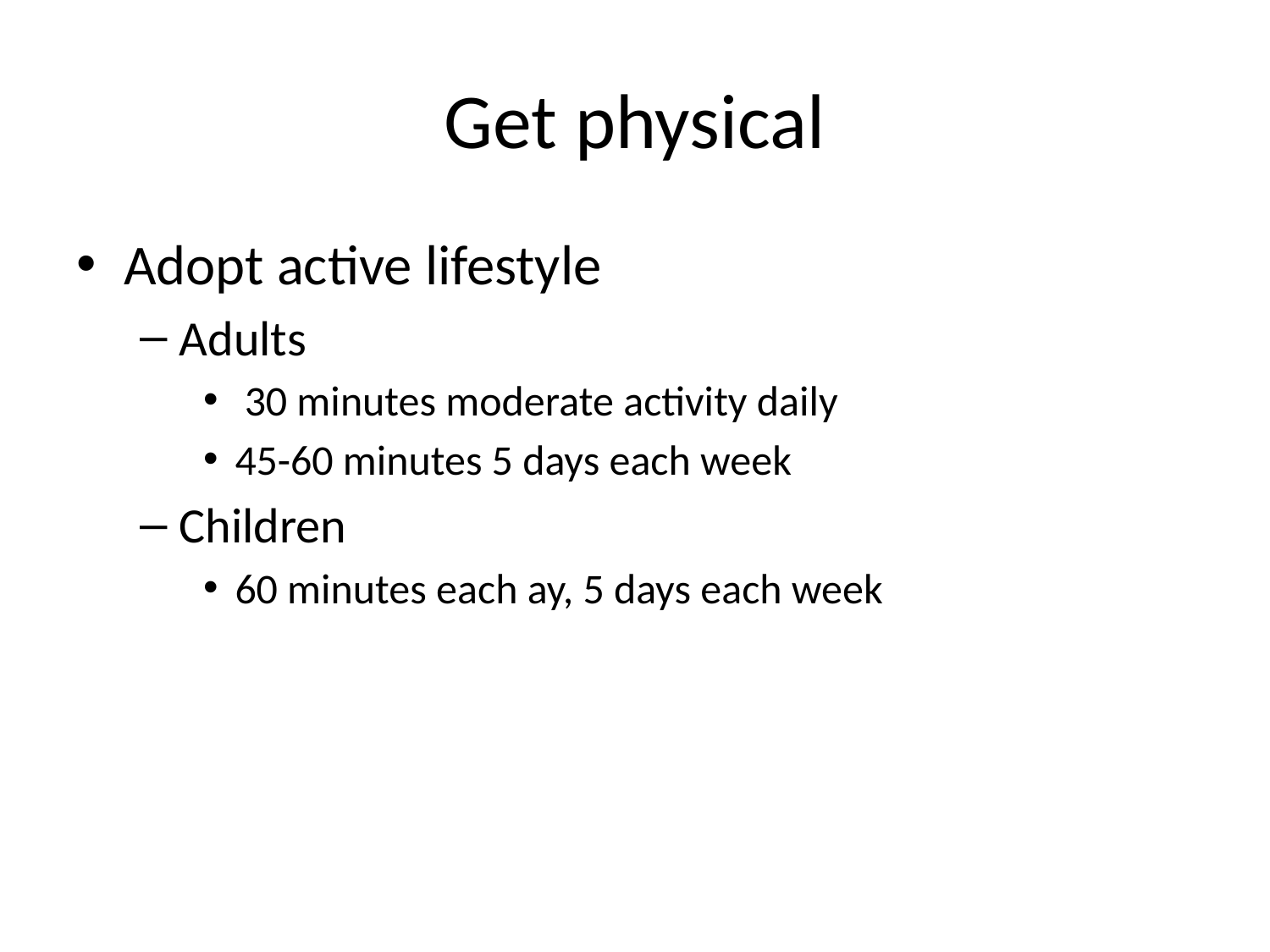

# Get physical
Adopt active lifestyle
Adults
 30 minutes moderate activity daily
45-60 minutes 5 days each week
Children
60 minutes each ay, 5 days each week